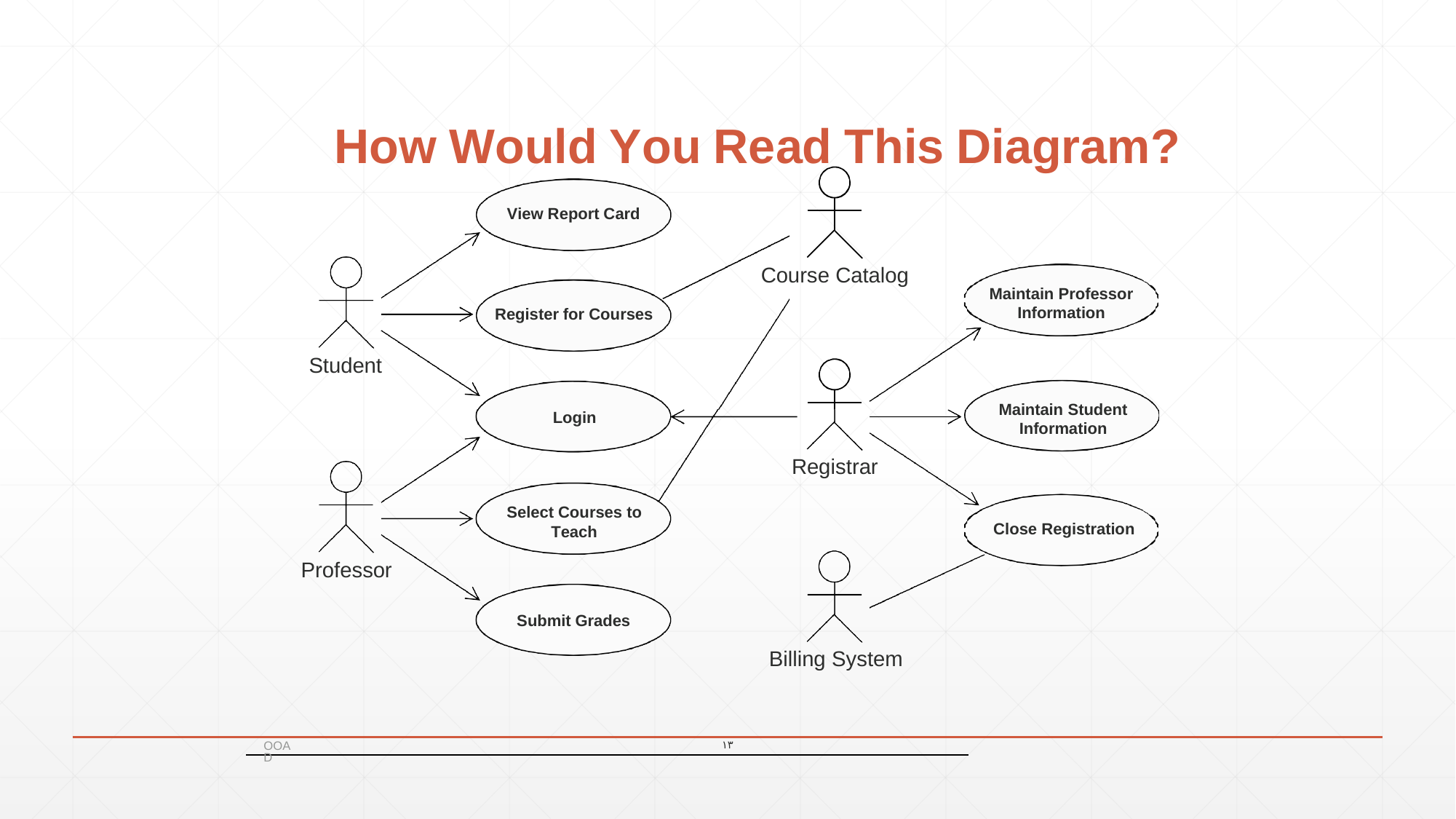

# How Would You Read This Diagram?

View Report Card

Course Catalog

Maintain Professor Information
Register for Courses

Student

Login

Maintain Student Information

Registrar
Select Courses to Teach

Professor

Submit Grades
Close Registration
Billing System
OOAD
١٣